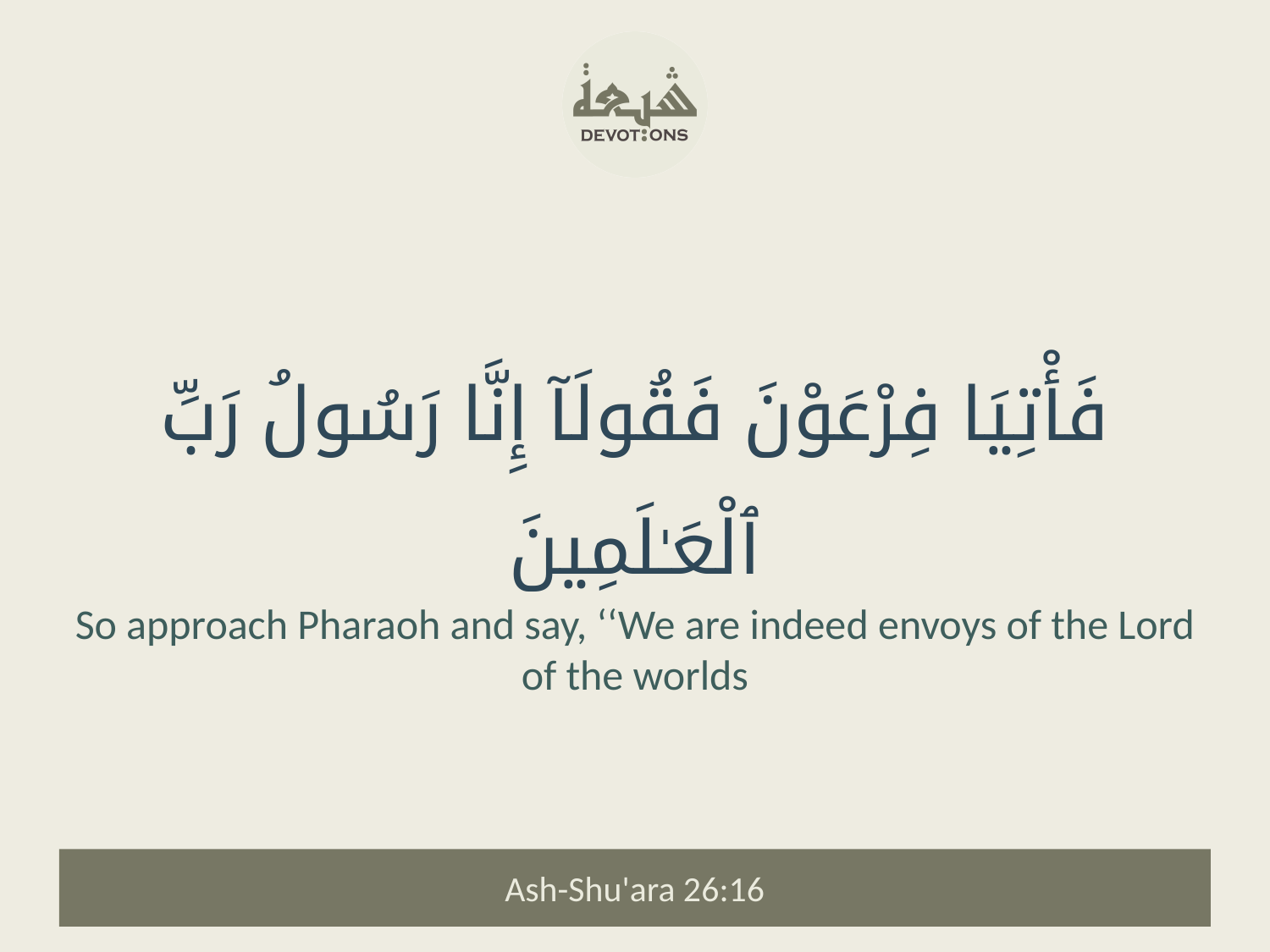

فَأْتِيَا فِرْعَوْنَ فَقُولَآ إِنَّا رَسُولُ رَبِّ ٱلْعَـٰلَمِينَ
So approach Pharaoh and say, ‘‘We are indeed envoys of the Lord of the worlds
Ash-Shu'ara 26:16